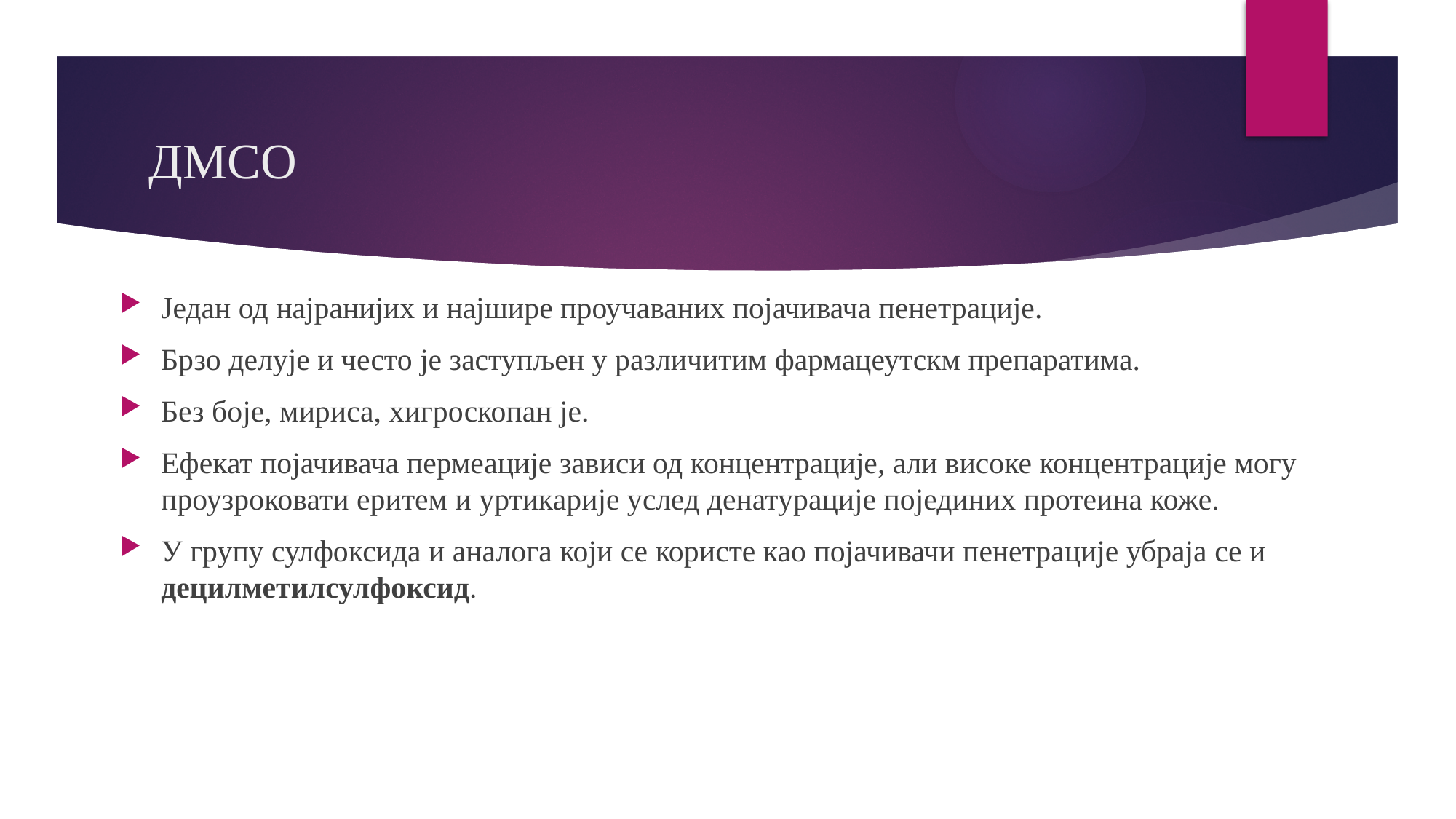

# ДМСО
Један од најранијих и најшире проучаваних појачивача пенетрације.
Брзо делује и често је заступљен у различитим фармацеутскм препаратима.
Без боје, мириса, хигроскопан је.
Ефекат појачивача пермеације зависи од концентрације, aли високе концентрације могу  проузроковати еритем и уртикарије услед денатурације појединих протеина коже.
У групу сулфоксида и аналога који се користе као појачивачи пенетрације убраја се и децилметилсулфоксид.